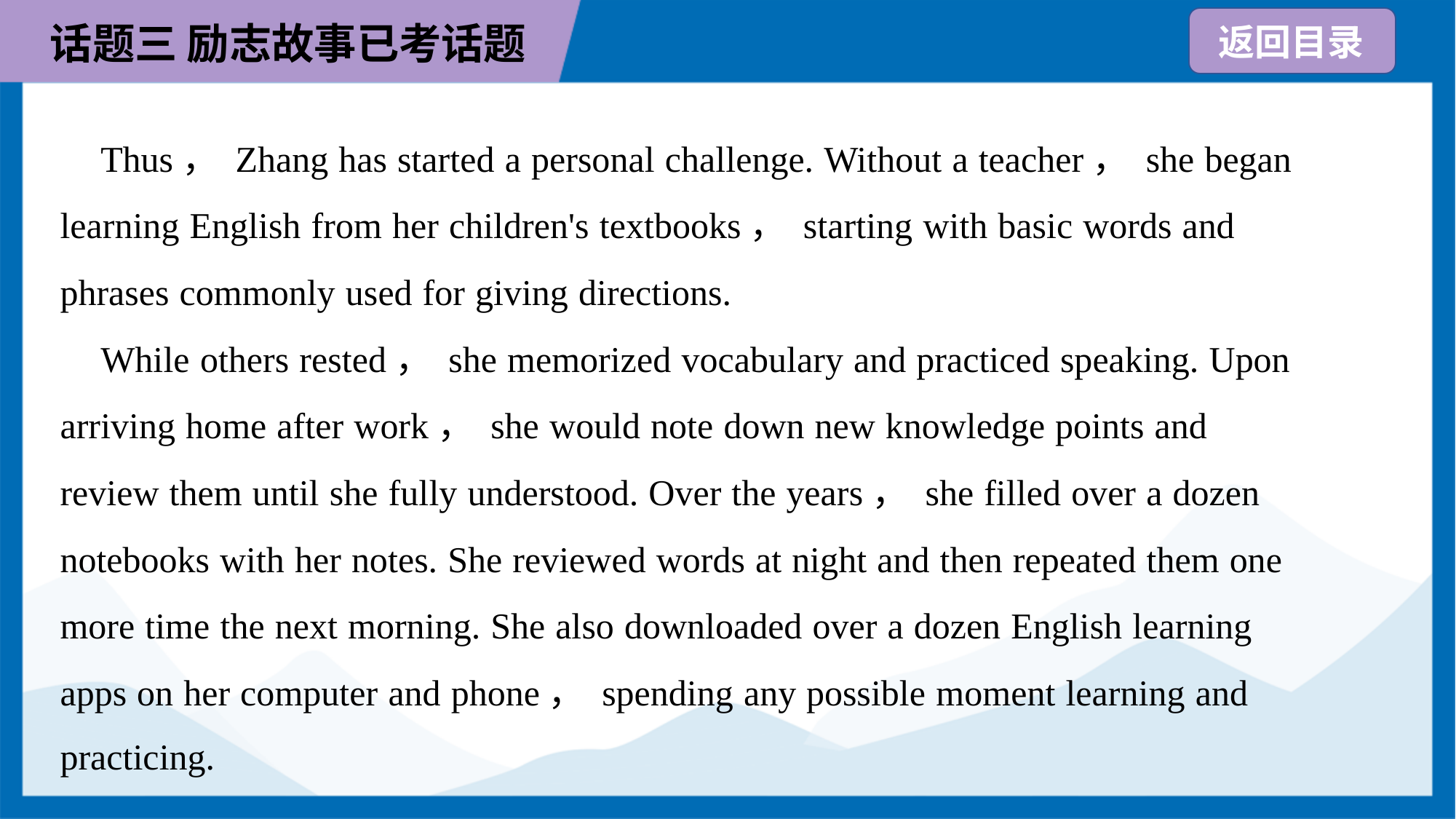

Thus， Zhang has started a personal challenge. Without a teacher， she began
learning English from her children's textbooks， starting with basic words and
phrases commonly used for giving directions.
    While others rested， she memorized vocabulary and practiced speaking. Upon
arriving home after work， she would note down new knowledge points and
review them until she fully understood. Over the years， she filled over a dozen
notebooks with her notes. She reviewed words at night and then repeated them one
more time the next morning. She also downloaded over a dozen English learning
apps on her computer and phone， spending any possible moment learning and
practicing.